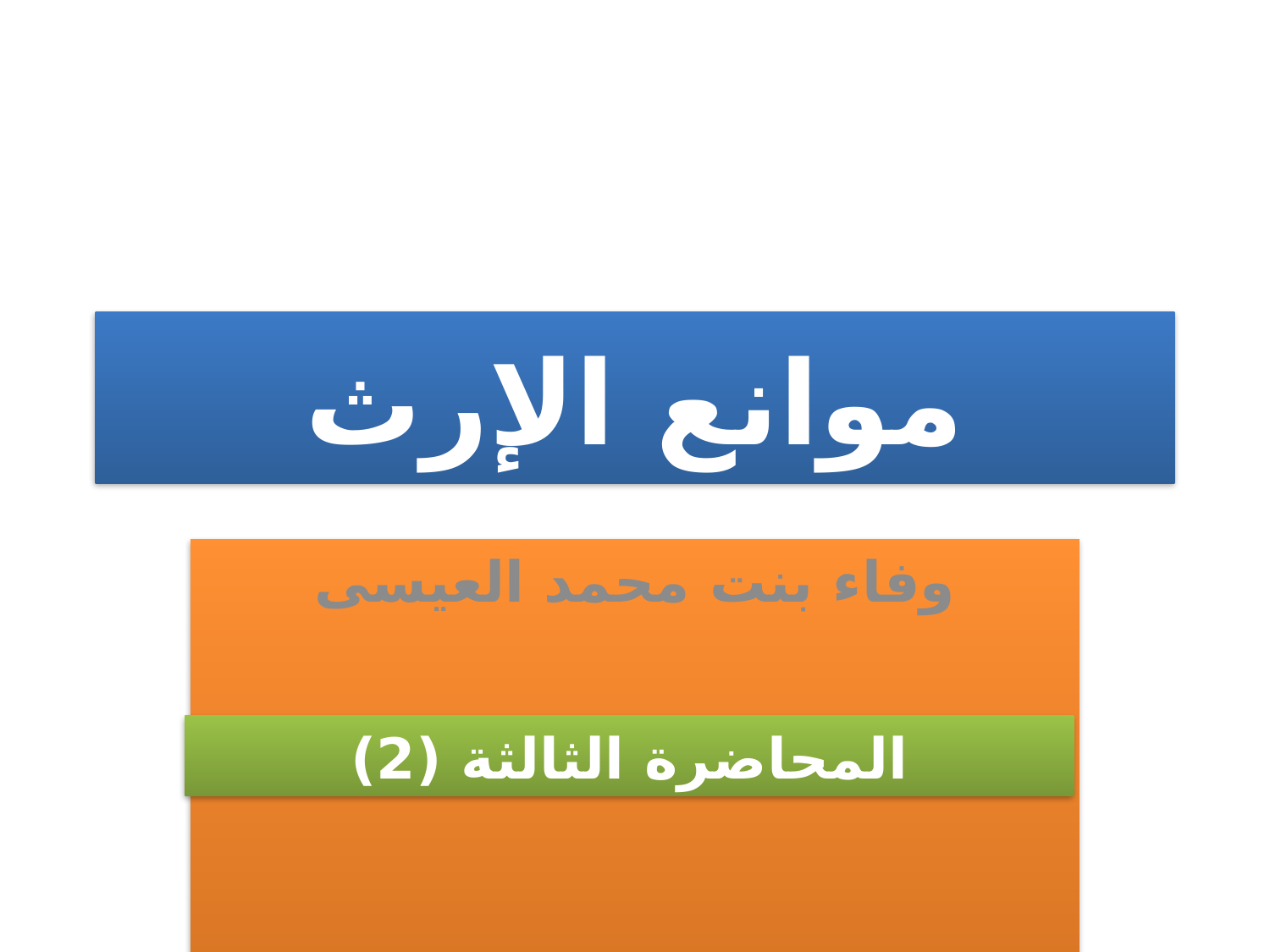

# موانع الإرث
وفاء بنت محمد العيسى
المحاضرة الثالثة (2)